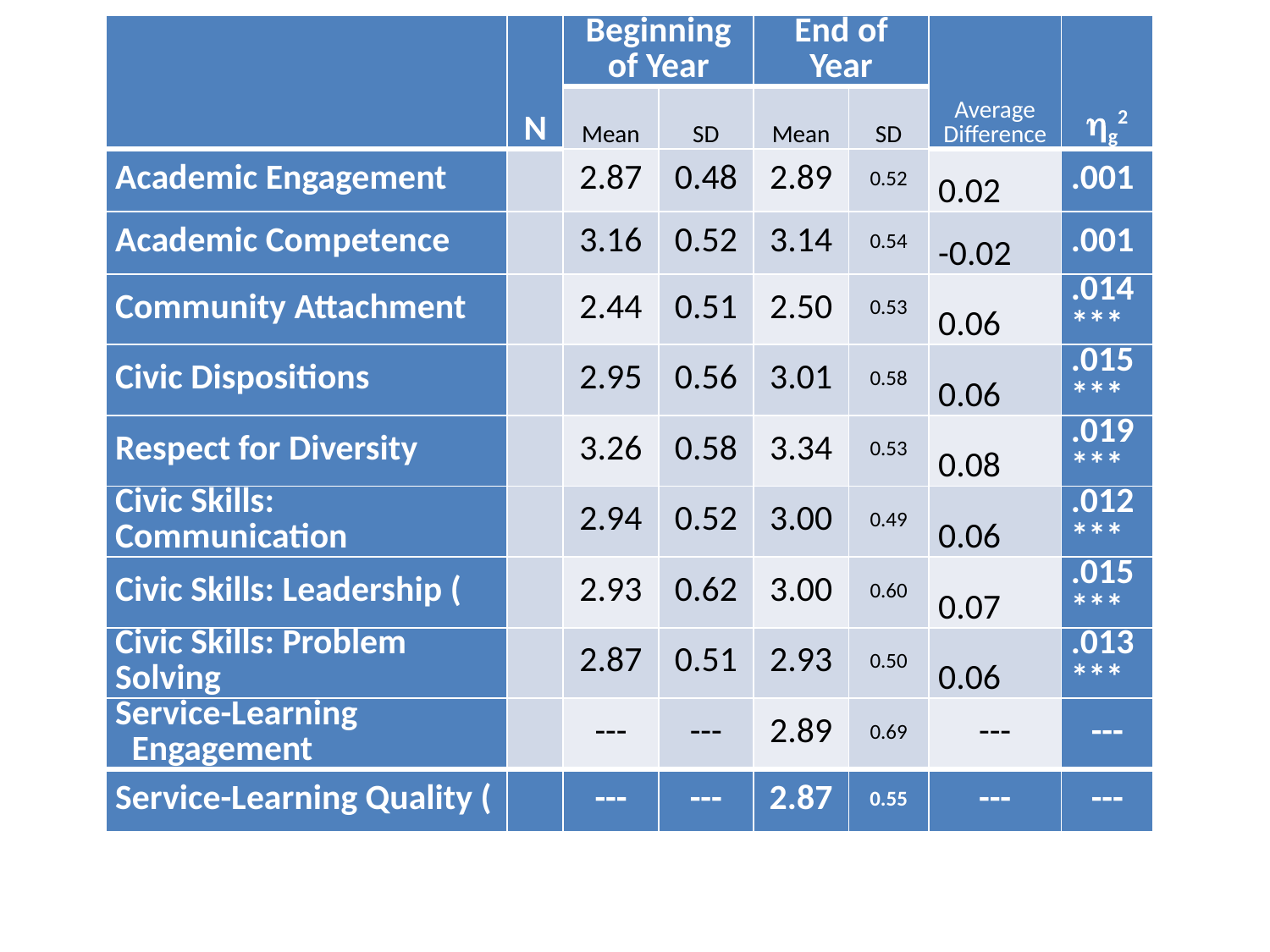

|  | N | Beginning of Year |  | End of Year |  | Average Difference | ηg2 |
| --- | --- | --- | --- | --- | --- | --- | --- |
|  |  | Mean | SD | Mean | SD |  |  |
| Academic Engagement |  | 2.87 | 0.48 | 2.89 | 0.52 | 0.02 | .001 |
| Academic Competence |  | 3.16 | 0.52 | 3.14 | 0.54 | -0.02 | .001 |
| Community Attachment |  | 2.44 | 0.51 | 2.50 | 0.53 | 0.06 | .014\*\*\* |
| Civic Dispositions |  | 2.95 | 0.56 | 3.01 | 0.58 | 0.06 | .015\*\*\* |
| Respect for Diversity |  | 3.26 | 0.58 | 3.34 | 0.53 | 0.08 | .019\*\*\* |
| Civic Skills: Communication |  | 2.94 | 0.52 | 3.00 | 0.49 | 0.06 | .012\*\*\* |
| Civic Skills: Leadership ( |  | 2.93 | 0.62 | 3.00 | 0.60 | 0.07 | .015\*\*\* |
| Civic Skills: Problem Solving |  | 2.87 | 0.51 | 2.93 | 0.50 | 0.06 | .013\*\*\* |
| Service-Learning Engagement |  | --- | --- | 2.89 | 0.69 | --- | --- |
| Service-Learning Quality ( |  | --- | --- | 2.87 | 0.55 | --- | --- |